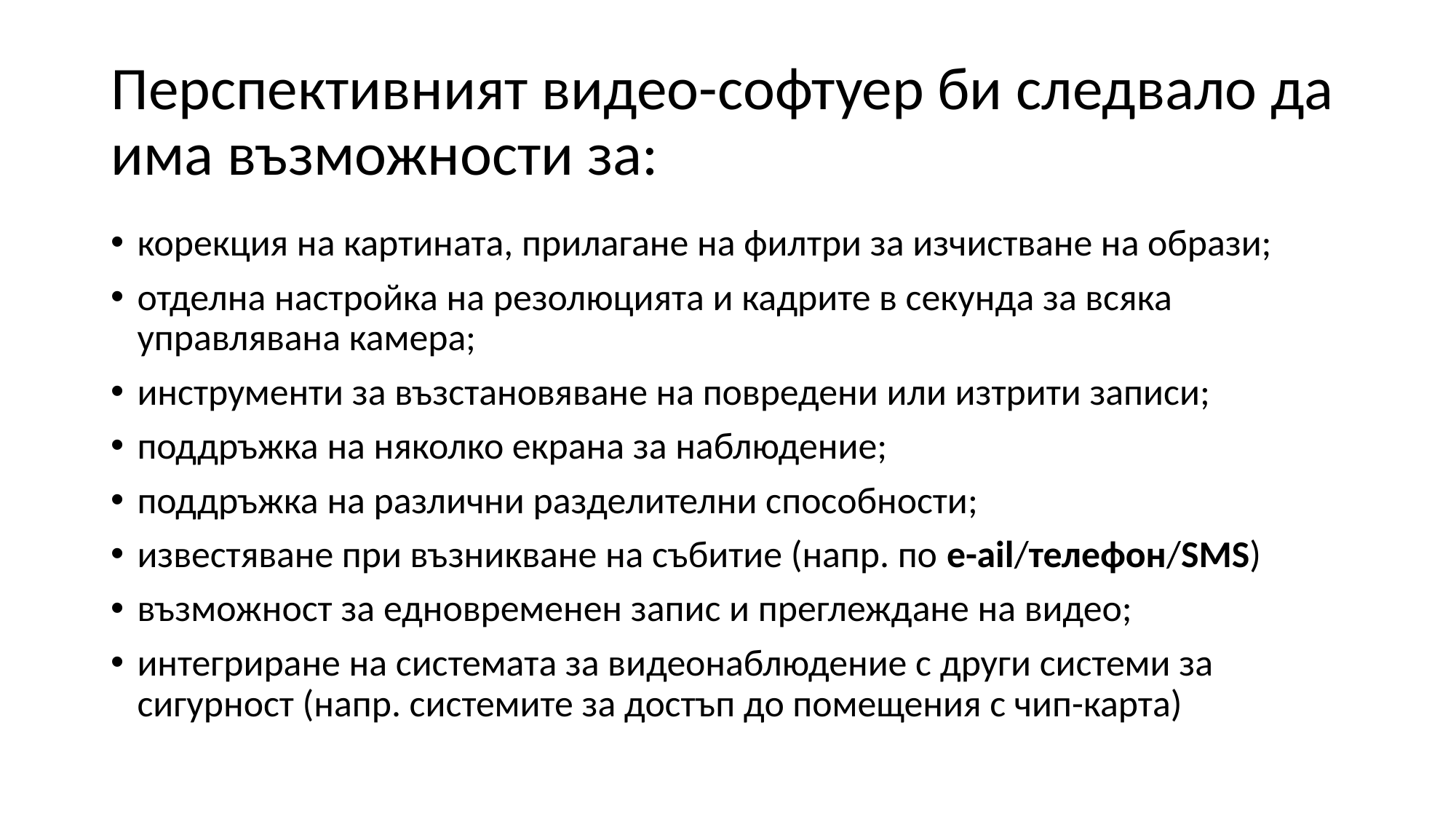

# Перспективният видео-софтуер би следвало да има възможности за:
корекция на картината, прилагане на филтри за изчистване на образи;
отделна настройка на резолюцията и кадрите в секунда за всяка управлявана камера;
инструменти за възстановяване на повредени или изтрити записи;
поддръжка на няколко екрана за наблюдение;
поддръжка на различни разделителни способности;
известяване при възникване на събитие (напр. по e-ail/телефон/SMS)
възможност за едновременен запис и преглеждане на видео;
интегриране на системата за видеонаблюдение с други системи за сигурност (напр. системите за достъп до помещения с чип-карта)